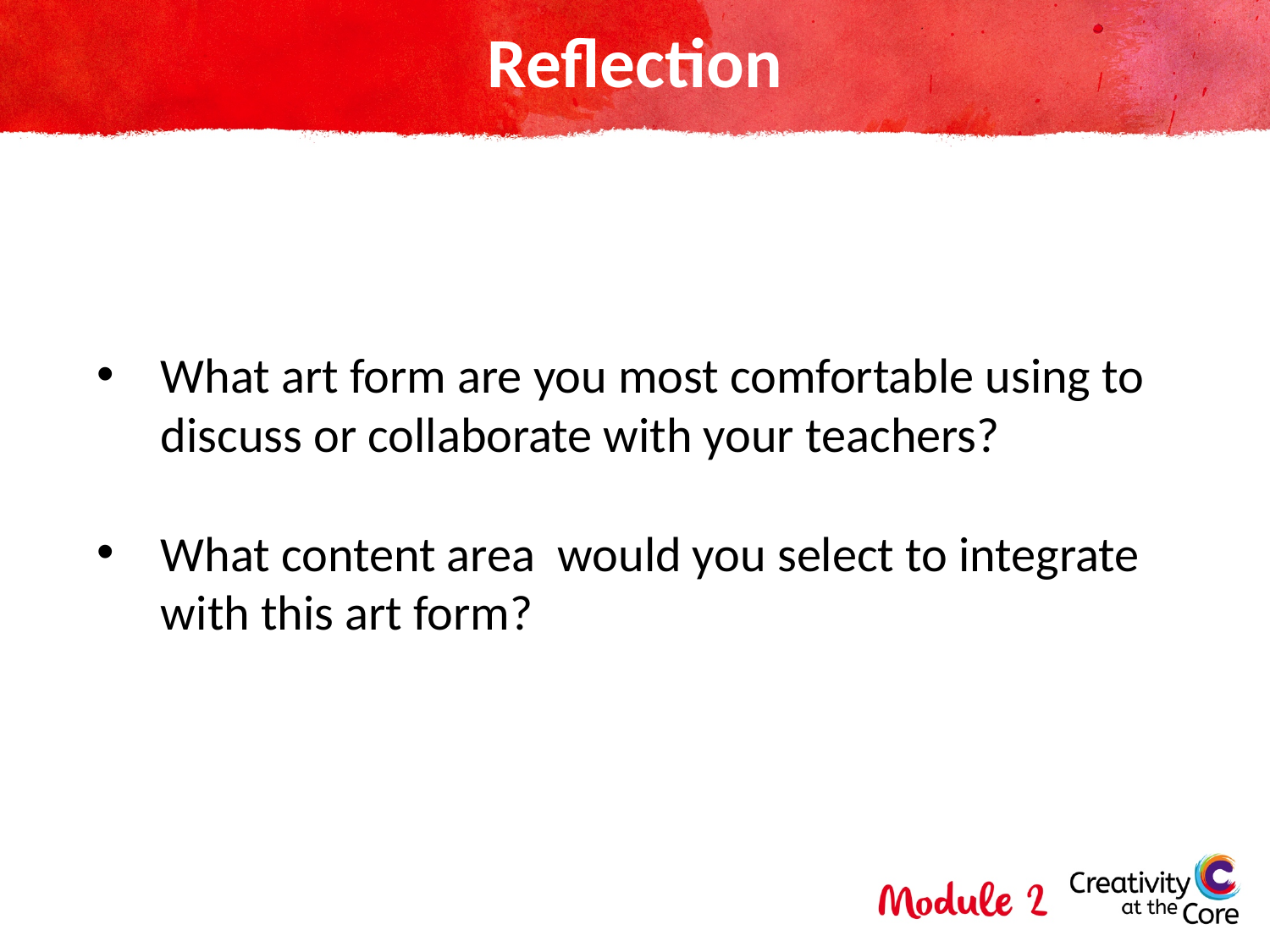

# Reflection

What art form are you most comfortable using to discuss or collaborate with your teachers?

What content area  would you select to integrate with this art form?